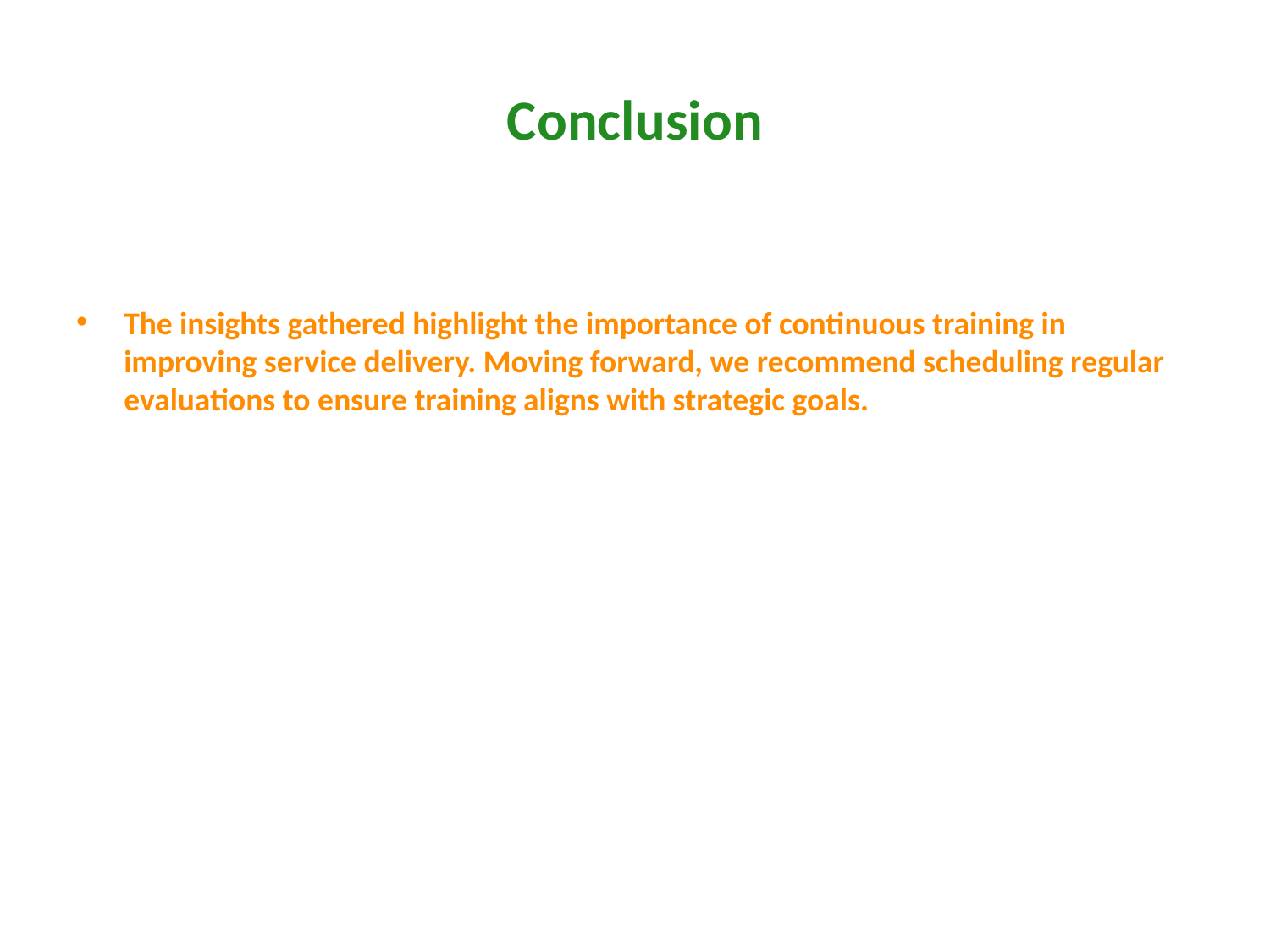

# Conclusion

The insights gathered highlight the importance of continuous training in improving service delivery. Moving forward, we recommend scheduling regular evaluations to ensure training aligns with strategic goals.